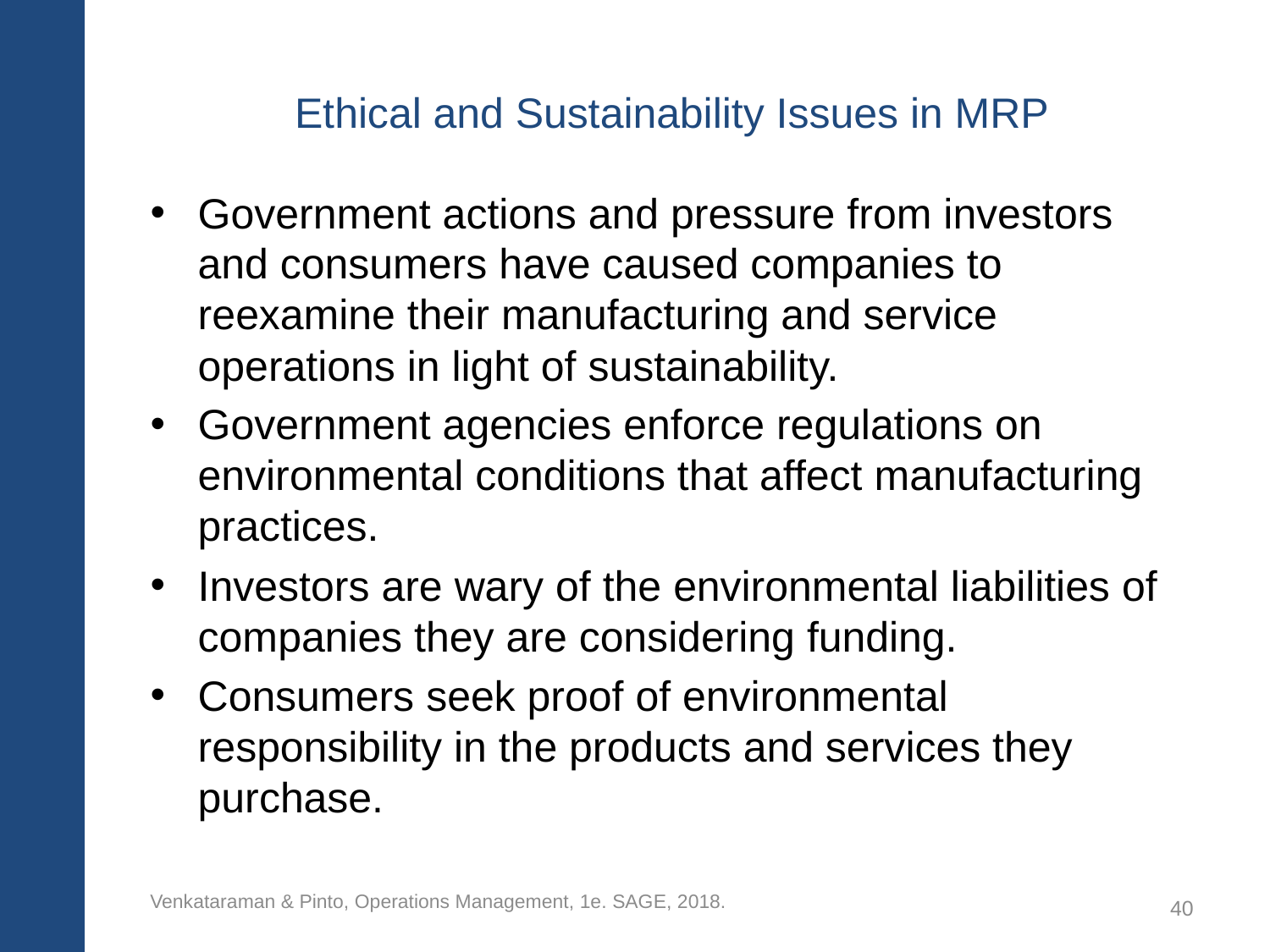

# Ethical and Sustainability Issues in MRP
Government actions and pressure from investors and consumers have caused companies to reexamine their manufacturing and service operations in light of sustainability.
Government agencies enforce regulations on environmental conditions that affect manufacturing practices.
Investors are wary of the environmental liabilities of companies they are considering funding.
Consumers seek proof of environmental responsibility in the products and services they purchase.
Venkataraman & Pinto, Operations Management, 1e. SAGE, 2018.
40